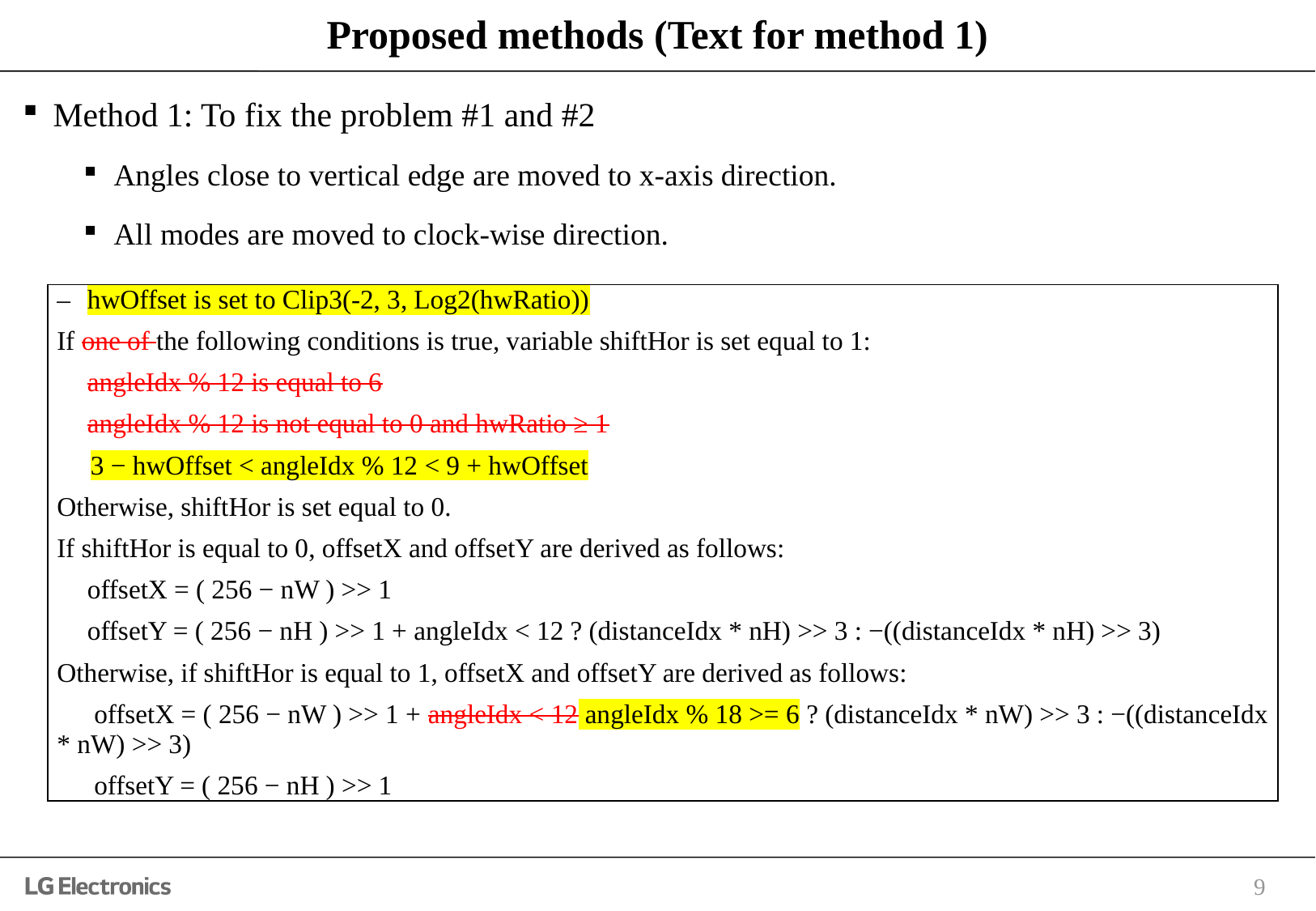

# Proposed methods (Text for method 1)
Method 1: To fix the problem #1 and #2
Angles close to vertical edge are moved to x-axis direction.
All modes are moved to clock-wise direction.
| – hwOffset is set to Clip3(-2, 3, Log2(hwRatio)) If one of the following conditions is true, variable shiftHor is set equal to 1: angleIdx % 12 is equal to 6 angleIdx % 12 is not equal to 0 and hwRatio ≥ 1 3 − hwOffset < angleIdx % 12 < 9 + hwOffset Otherwise, shiftHor is set equal to 0. If shiftHor is equal to 0, offsetX and offsetY are derived as follows: offsetX = ( 256 − nW ) >> 1 offsetY = ( 256 − nH ) >> 1 + angleIdx < 12 ? (distanceIdx \* nH) >> 3 : −((distanceIdx \* nH) >> 3) Otherwise, if shiftHor is equal to 1, offsetX and offsetY are derived as follows: offsetX = ( 256 − nW ) >> 1 + angleIdx < 12 angleIdx % 18 >= 6 ? (distanceIdx \* nW) >> 3 : −((distanceIdx \* nW) >> 3) offsetY = ( 256 − nH ) >> 1 |
| --- |
9